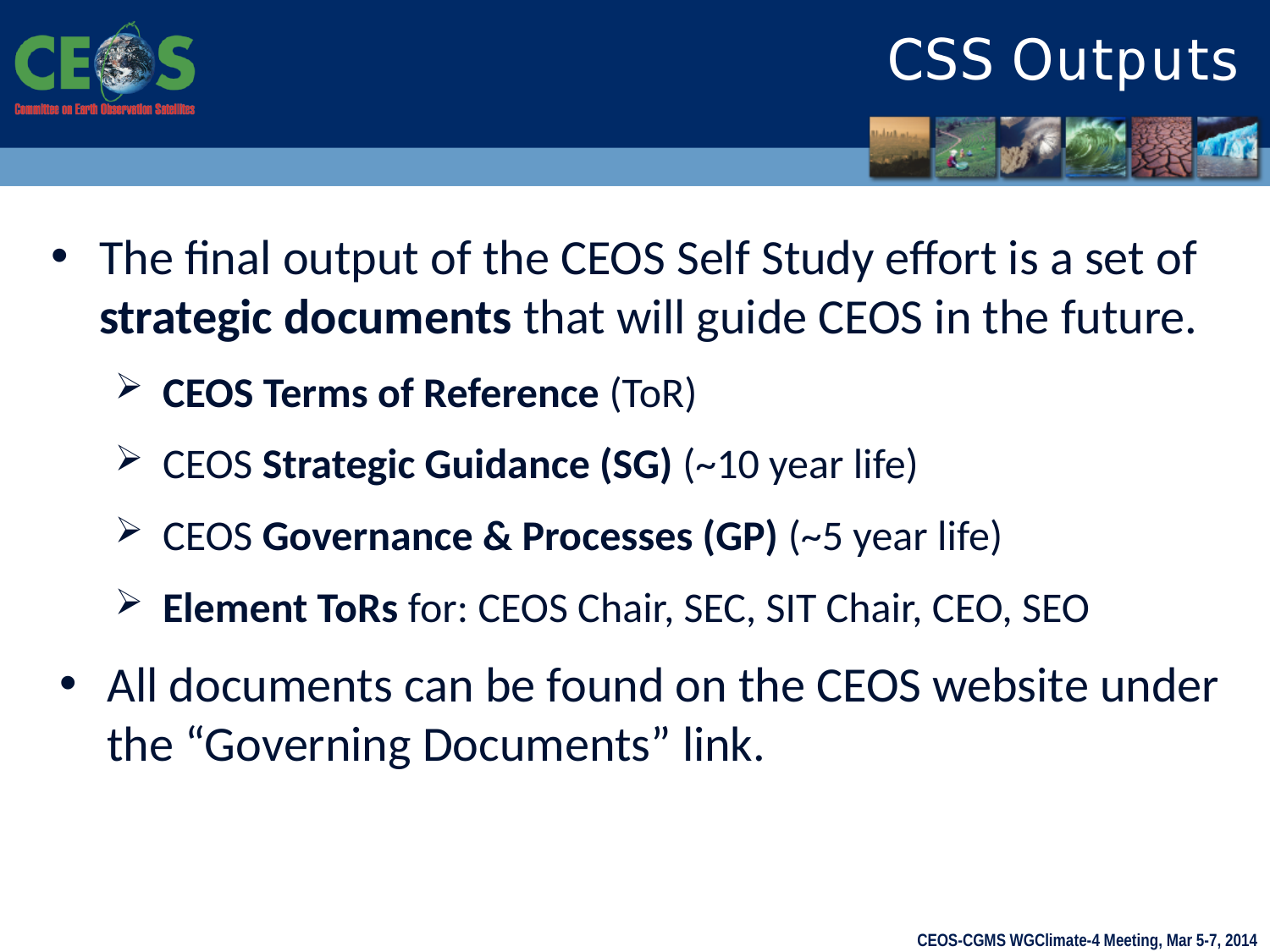

CSS Outputs
The final output of the CEOS Self Study effort is a set of strategic documents that will guide CEOS in the future.
CEOS Terms of Reference (ToR)
CEOS Strategic Guidance (SG) (~10 year life)
CEOS Governance & Processes (GP) (~5 year life)
Element ToRs for: CEOS Chair, SEC, SIT Chair, CEO, SEO
All documents can be found on the CEOS website under the “Governing Documents” link.
CEOS-CGMS WGClimate-4 Meeting, Mar 5-7, 2014